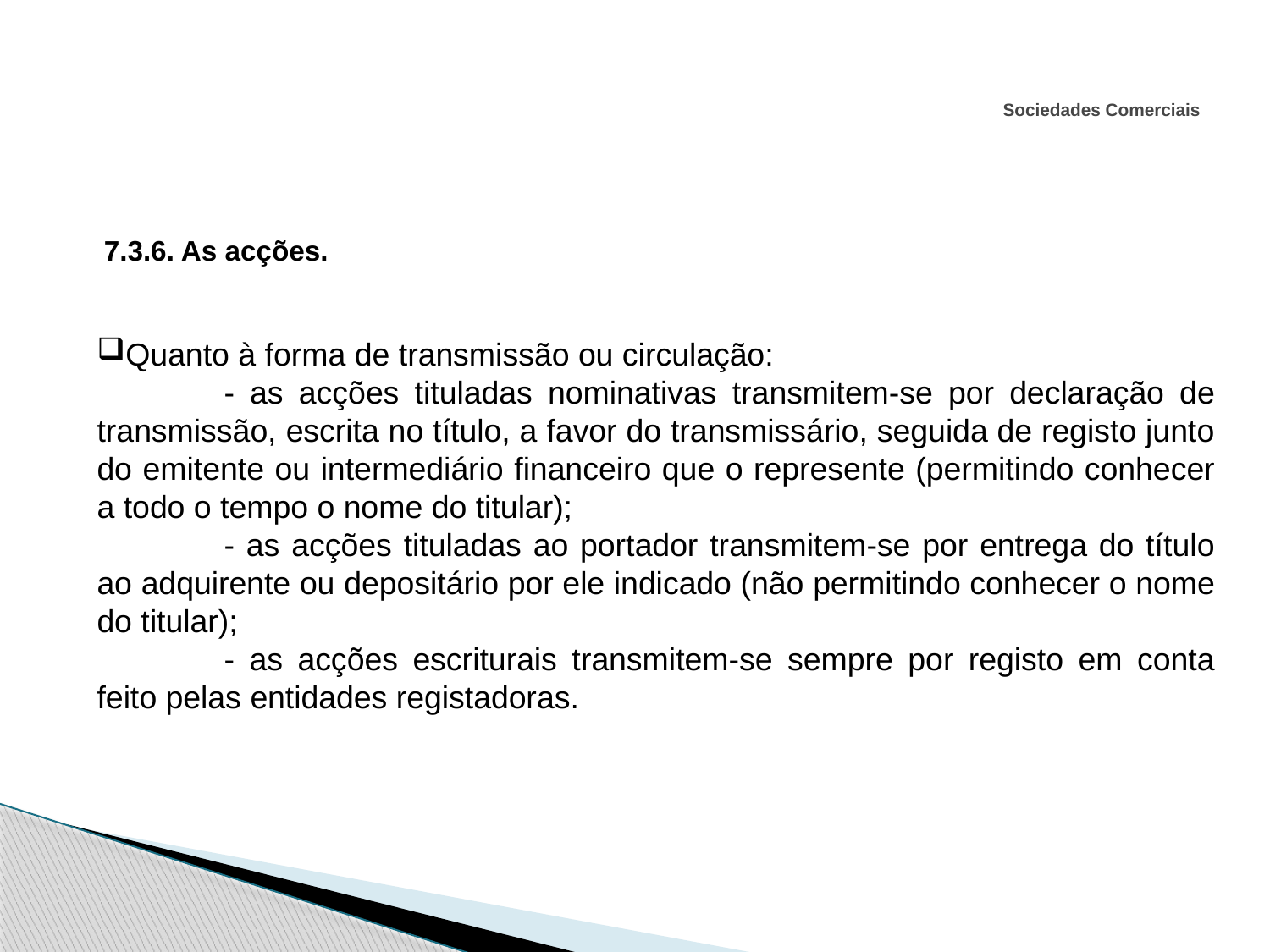

# Sociedades Comerciais
 7.3.6. As acções.

Quanto à forma de transmissão ou circulação:
	- as acções tituladas nominativas transmitem-se por declaração de transmissão, escrita no título, a favor do transmissário, seguida de registo junto do emitente ou intermediário financeiro que o represente (permitindo conhecer a todo o tempo o nome do titular);
	- as acções tituladas ao portador transmitem-se por entrega do título ao adquirente ou depositário por ele indicado (não permitindo conhecer o nome do titular);
	- as acções escriturais transmitem-se sempre por registo em conta feito pelas entidades registadoras.